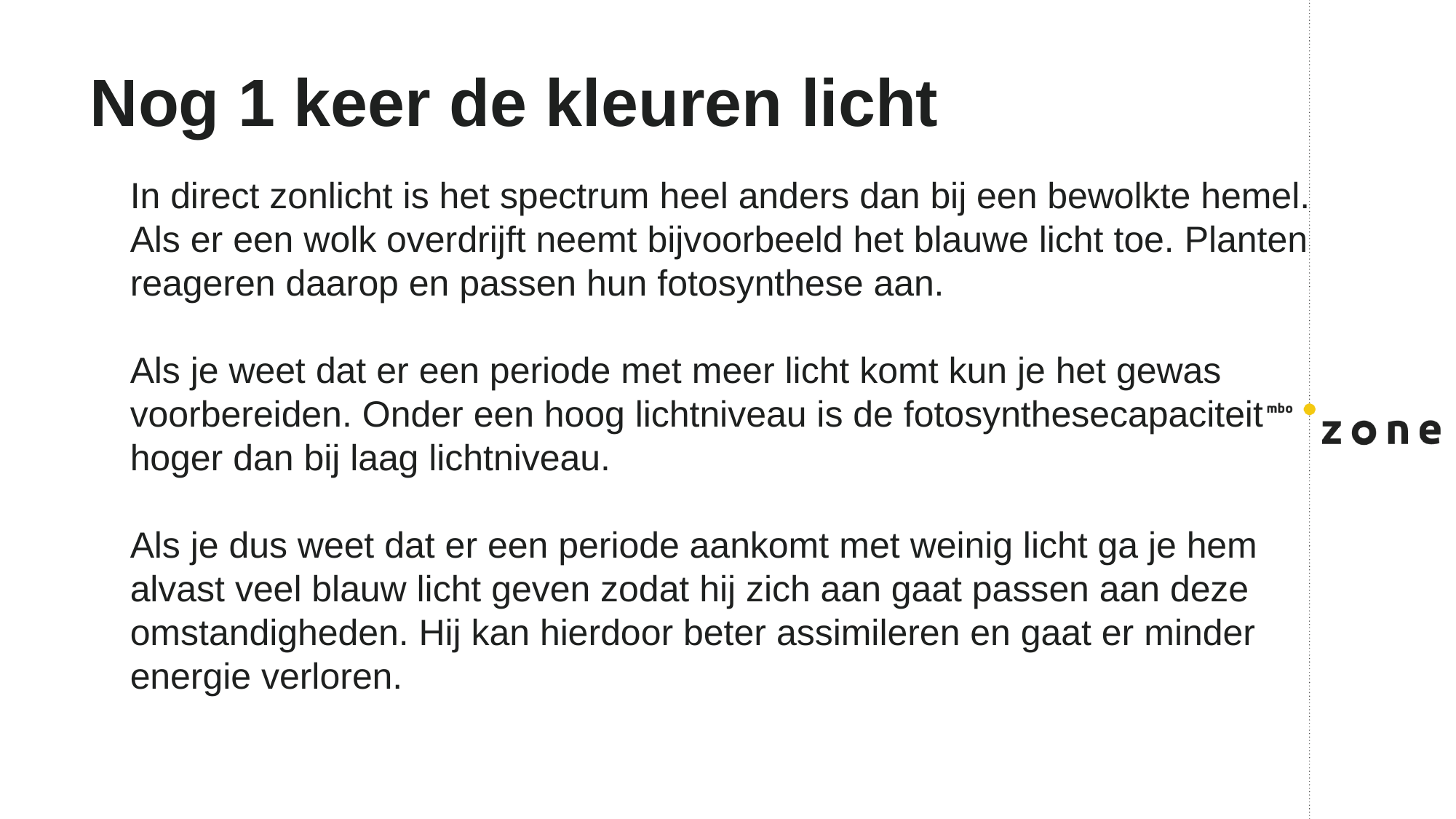

# Nog 1 keer de kleuren licht
In direct zonlicht is het spectrum heel anders dan bij een bewolkte hemel. Als er een wolk overdrijft neemt bijvoorbeeld het blauwe licht toe. Planten reageren daarop en passen hun fotosynthese aan.

Als je weet dat er een periode met meer licht komt kun je het gewas voorbereiden. Onder een hoog lichtniveau is de fotosynthesecapaciteit hoger dan bij laag lichtniveau.

Als je dus weet dat er een periode aankomt met weinig licht ga je hem alvast veel blauw licht geven zodat hij zich aan gaat passen aan deze omstandigheden. Hij kan hierdoor beter assimileren en gaat er minder energie verloren.